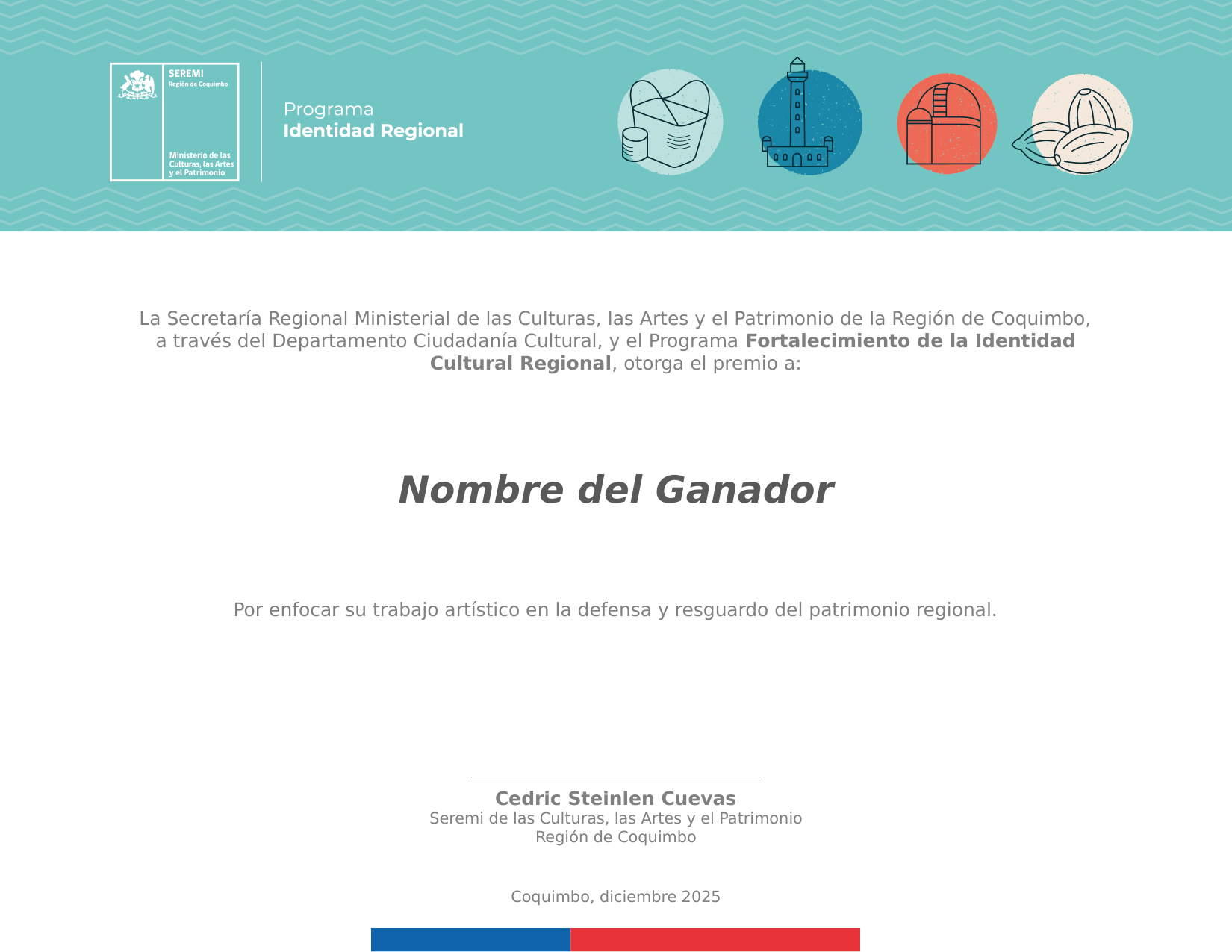

La Secretaría Regional Ministerial de las Culturas, las Artes y el Patrimonio de la Región de Coquimbo, a través del Departamento Ciudadanía Cultural, y el Programa Fortalecimiento de la Identidad Cultural Regional, otorga el premio a:
Nombre del Ganador
Por enfocar su trabajo artístico en la defensa y resguardo del patrimonio regional.
Cedric Steinlen Cuevas
Seremi de las Culturas, las Artes y el Patrimonio
Región de Coquimbo

Coquimbo, diciembre 2025